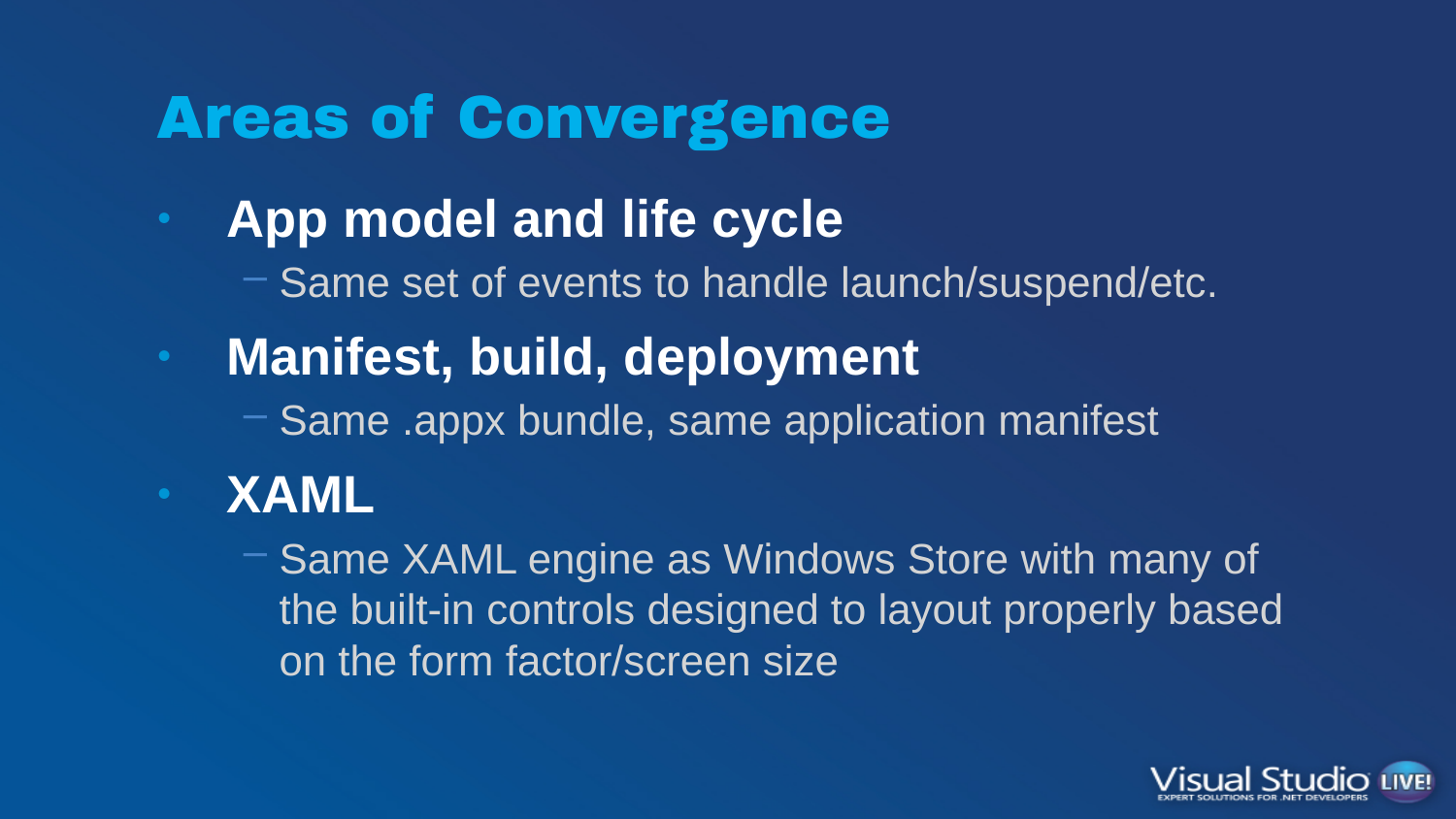

# Areas of Convergence
App model and life cycle
Same set of events to handle launch/suspend/etc.
Manifest, build, deployment
Same .appx bundle, same application manifest
XAML
Same XAML engine as Windows Store with many of the built-in controls designed to layout properly based on the form factor/screen size